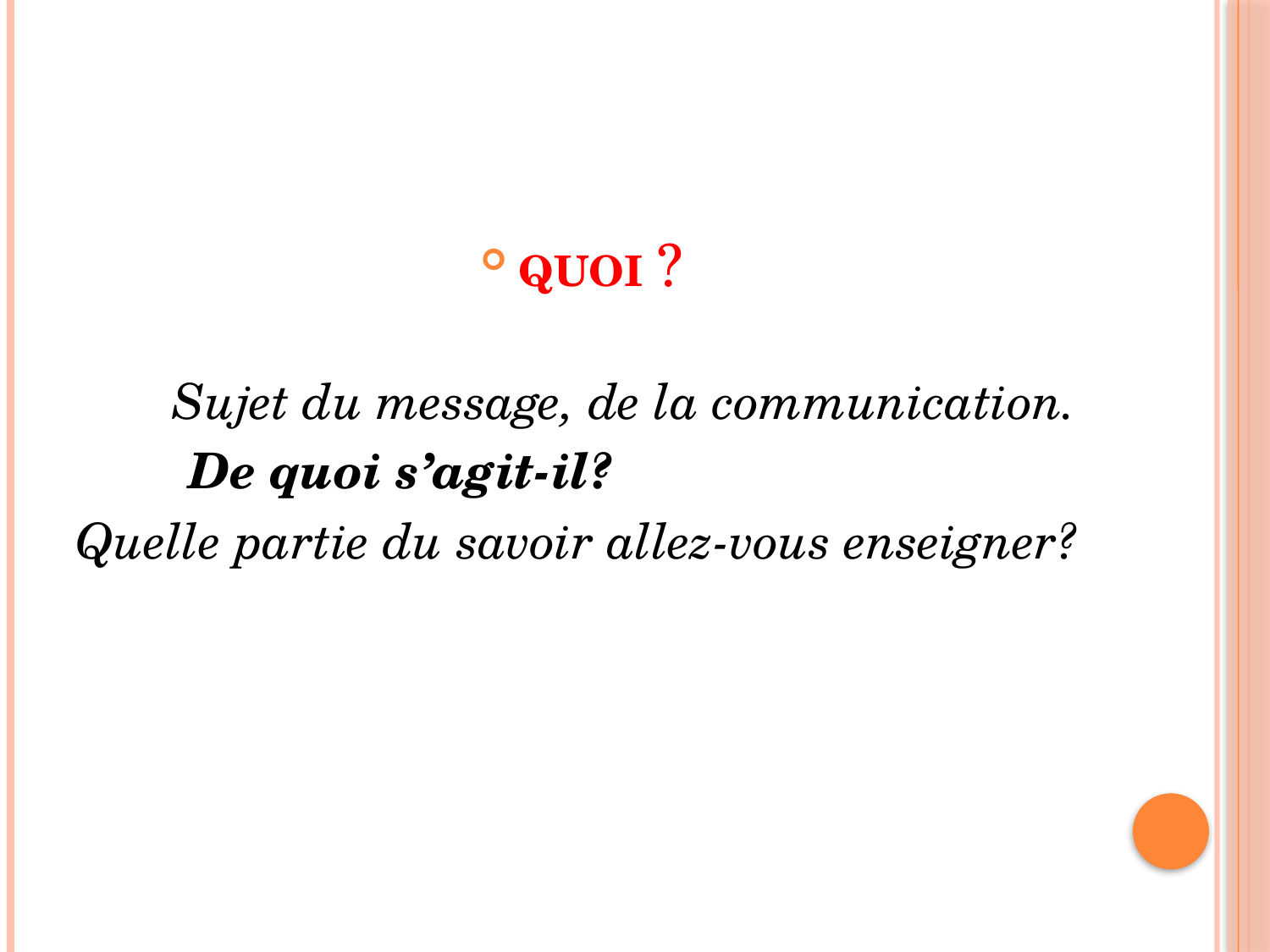

QUOI ?

       Sujet du message, de la communication.
        De quoi s’agit-il?
Quelle partie du savoir allez-vous enseigner?